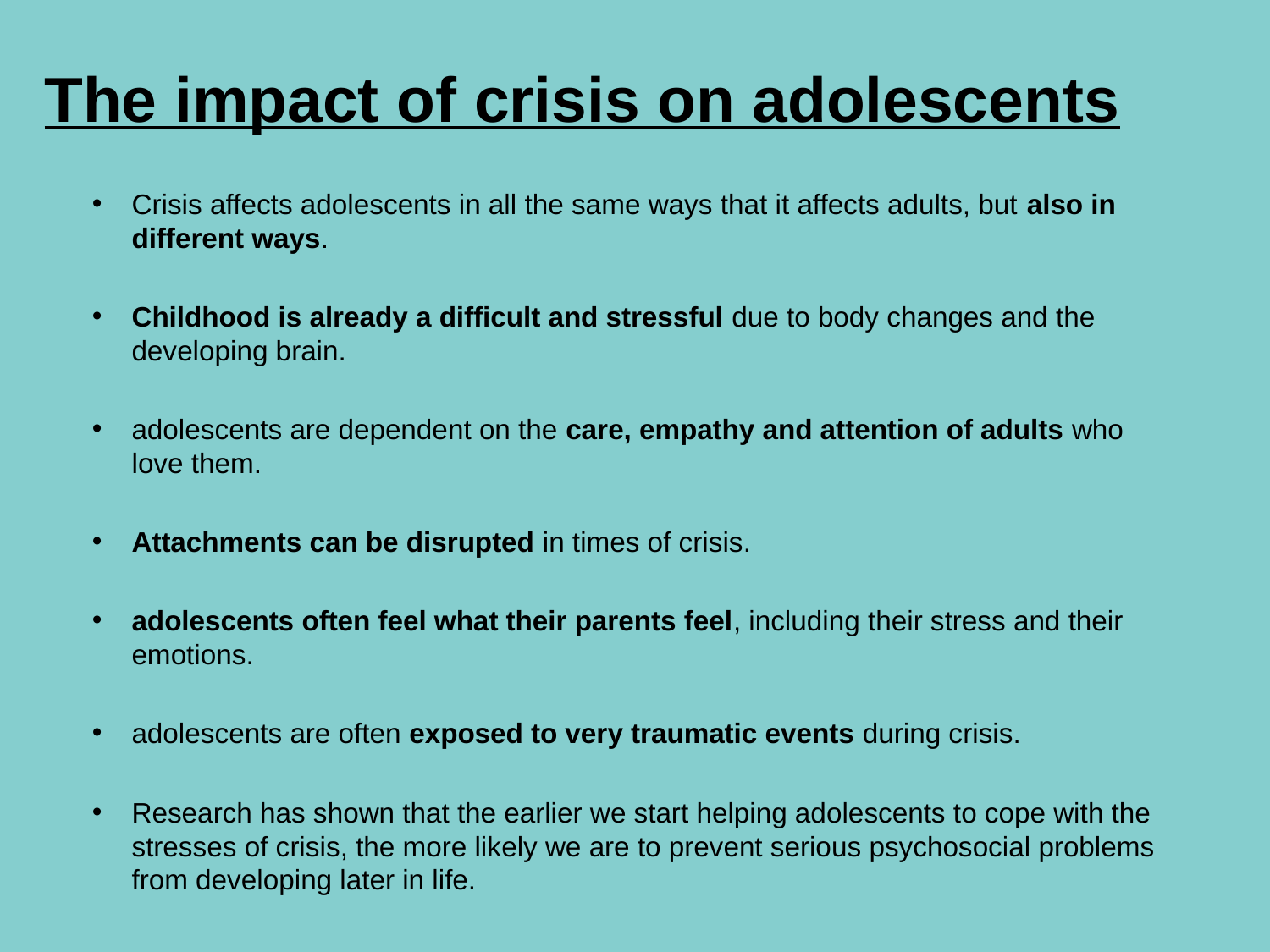

# The impact of crisis on adolescents
Crisis affects adolescents in all the same ways that it affects adults, but also in different ways.

Childhood is already a difficult and stressful due to body changes and the developing brain.

adolescents are dependent on the care, empathy and attention of adults who love them.

Attachments can be disrupted in times of crisis.

adolescents often feel what their parents feel, including their stress and their emotions.

adolescents are often exposed to very traumatic events during crisis.

Research has shown that the earlier we start helping adolescents to cope with the stresses of crisis, the more likely we are to prevent serious psychosocial problems from developing later in life.